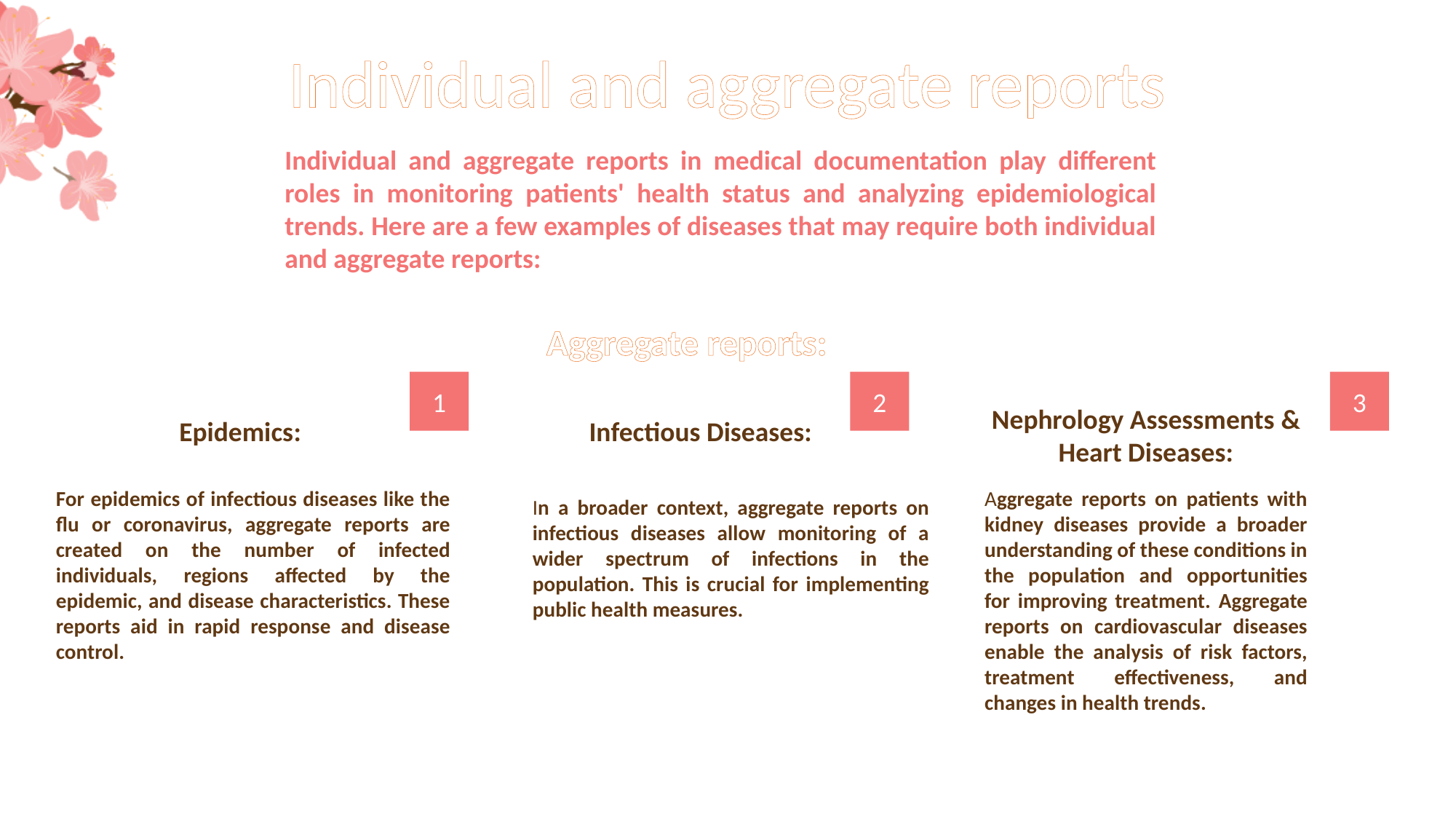

# Individual and aggregate reports
Individual and aggregate reports in medical documentation play different roles in monitoring patients' health status and analyzing epidemiological trends. Here are a few examples of diseases that may require both individual and aggregate reports:
Aggregate reports:
3
1
2
Nephrology Assessments & Heart Diseases:
 Epidemics:
 Infectious Diseases:
For epidemics of infectious diseases like the flu or coronavirus, aggregate reports are created on the number of infected individuals, regions affected by the epidemic, and disease characteristics. These reports aid in rapid response and disease control.
Aggregate reports on patients with kidney diseases provide a broader understanding of these conditions in the population and opportunities for improving treatment. Aggregate reports on cardiovascular diseases enable the analysis of risk factors, treatment effectiveness, and changes in health trends.
In a broader context, aggregate reports on infectious diseases allow monitoring of a wider spectrum of infections in the population. This is crucial for implementing public health measures.